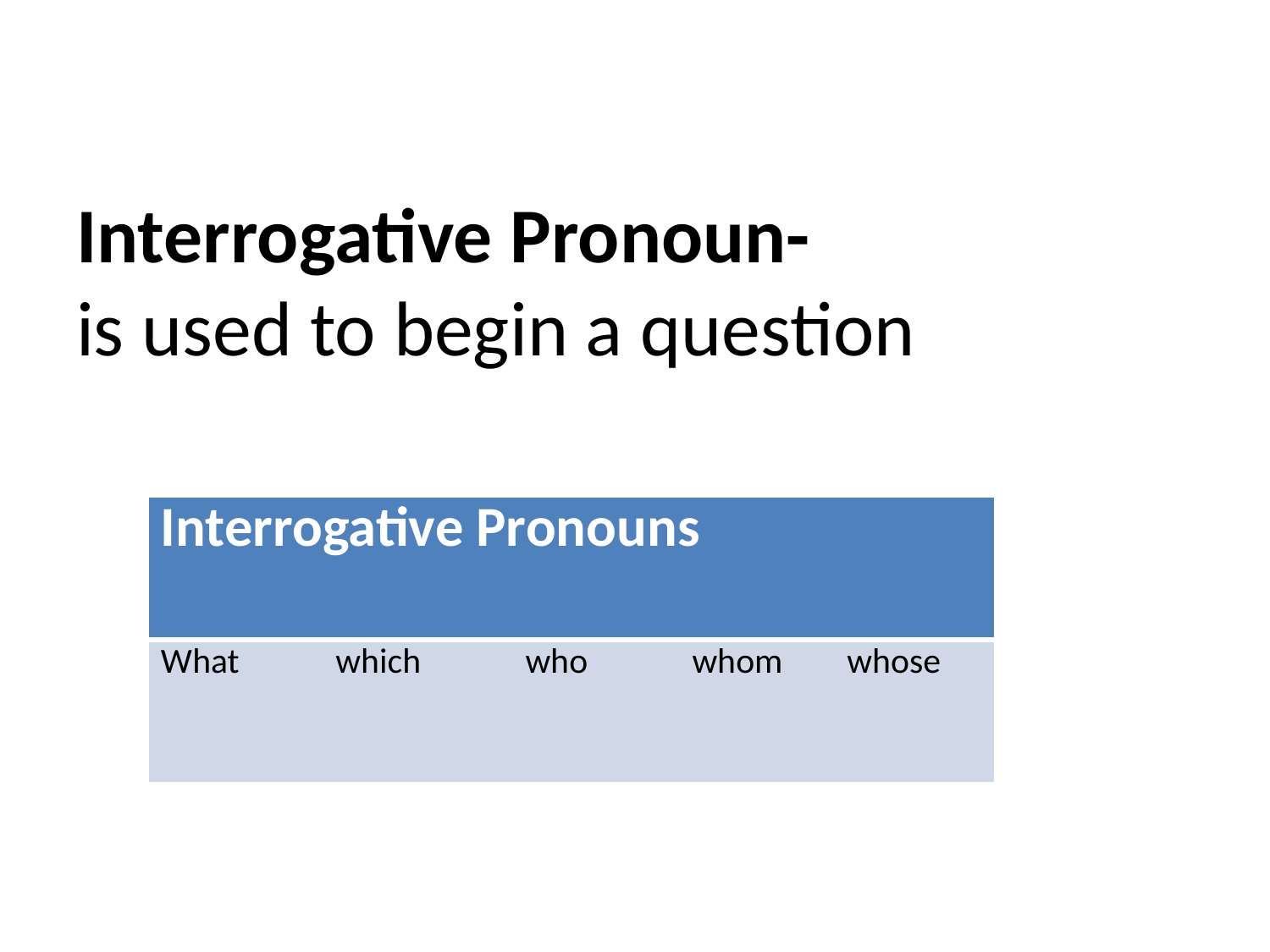

# Interrogative Pronoun- is used to begin a question
| Interrogative Pronouns |
| --- |
| What which who whom whose |